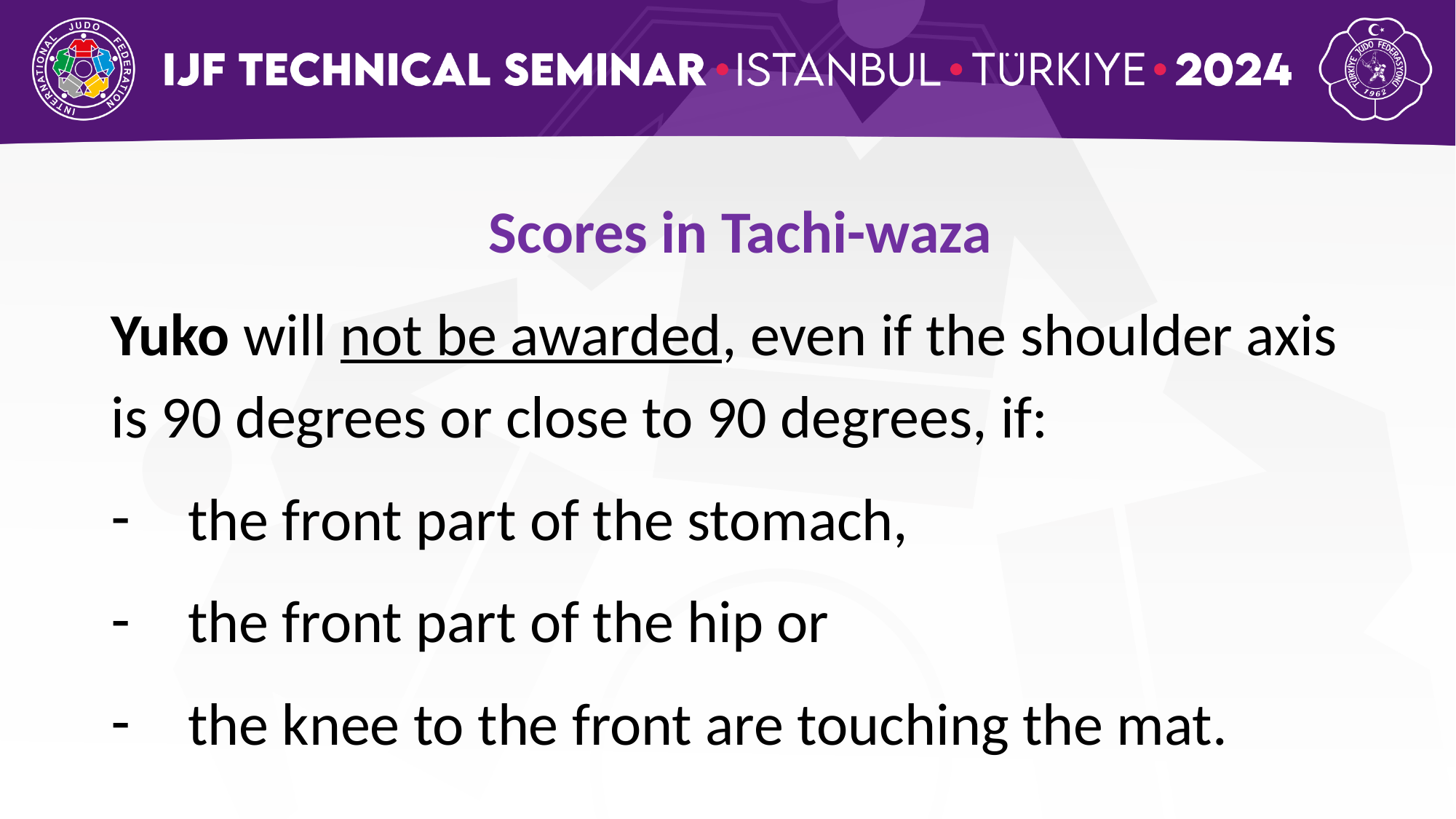

Scores in Tachi-waza
Yuko will not be awarded, even if the shoulder axis is 90 degrees or close to 90 degrees, if:
the front part of the stomach,
the front part of the hip or
the knee to the front are touching the mat.